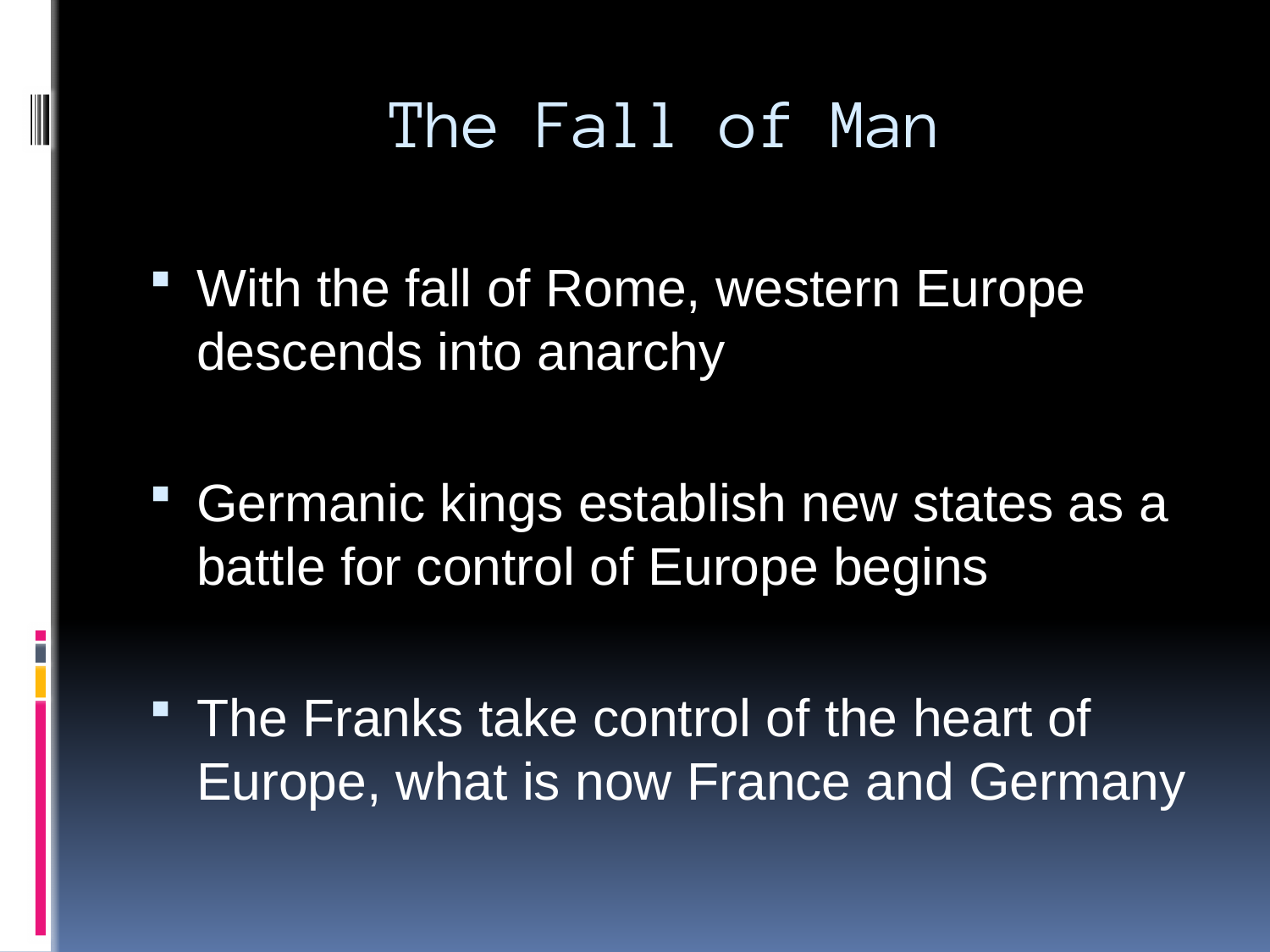

# The Fall of Man
With the fall of Rome, western Europe descends into anarchy

Germanic kings establish new states as a battle for control of Europe begins

The Franks take control of the heart of Europe, what is now France and Germany